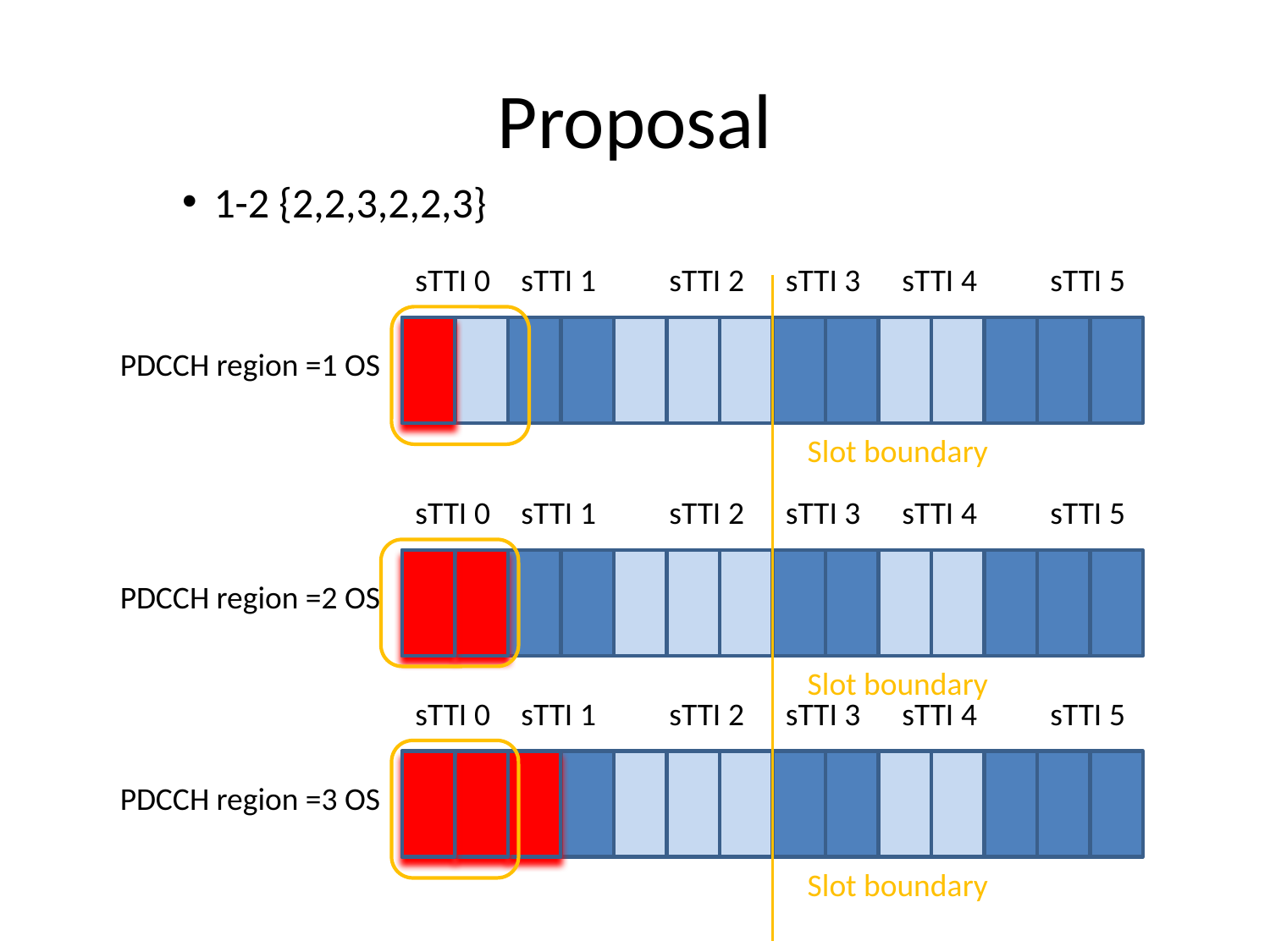

# Proposal
1-2 {2,2,3,2,2,3}

sTTI 0
sTTI 1
sTTI 2
sTTI 3
sTTI 4
sTTI 5

PDCCH region =1 OS
Slot boundary
sTTI 0
sTTI 1
sTTI 2
sTTI 3
sTTI 4
sTTI 5

PDCCH region =2 OS
Slot boundary
sTTI 0
sTTI 1
sTTI 2
sTTI 3
sTTI 4
sTTI 5

PDCCH region =3 OS
Slot boundary